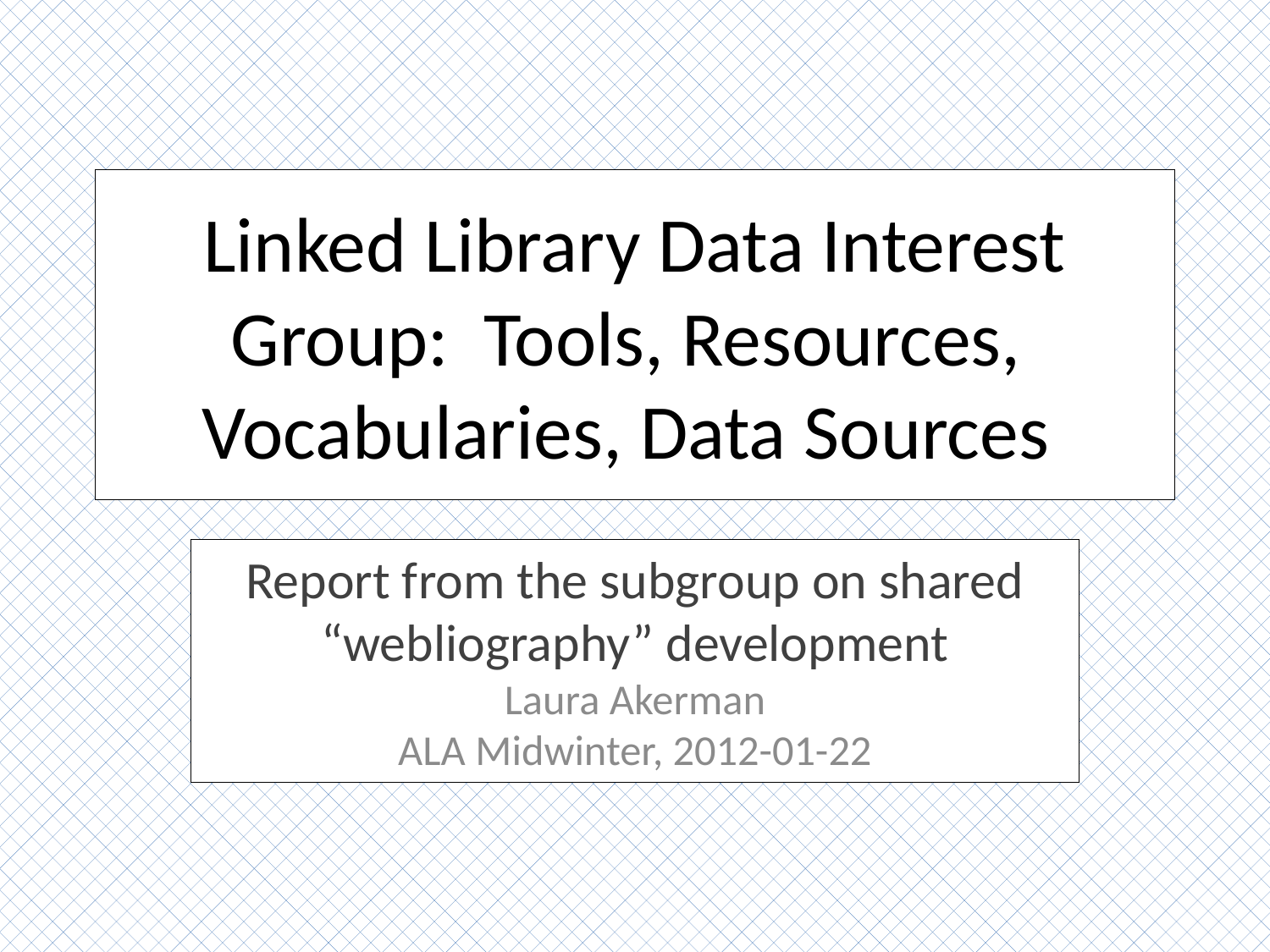

# Linked Library Data Interest Group:  Tools, Resources, Vocabularies, Data Sources
Report from the subgroup on shared “webliography” development
Laura Akerman
ALA Midwinter, 2012-01-22